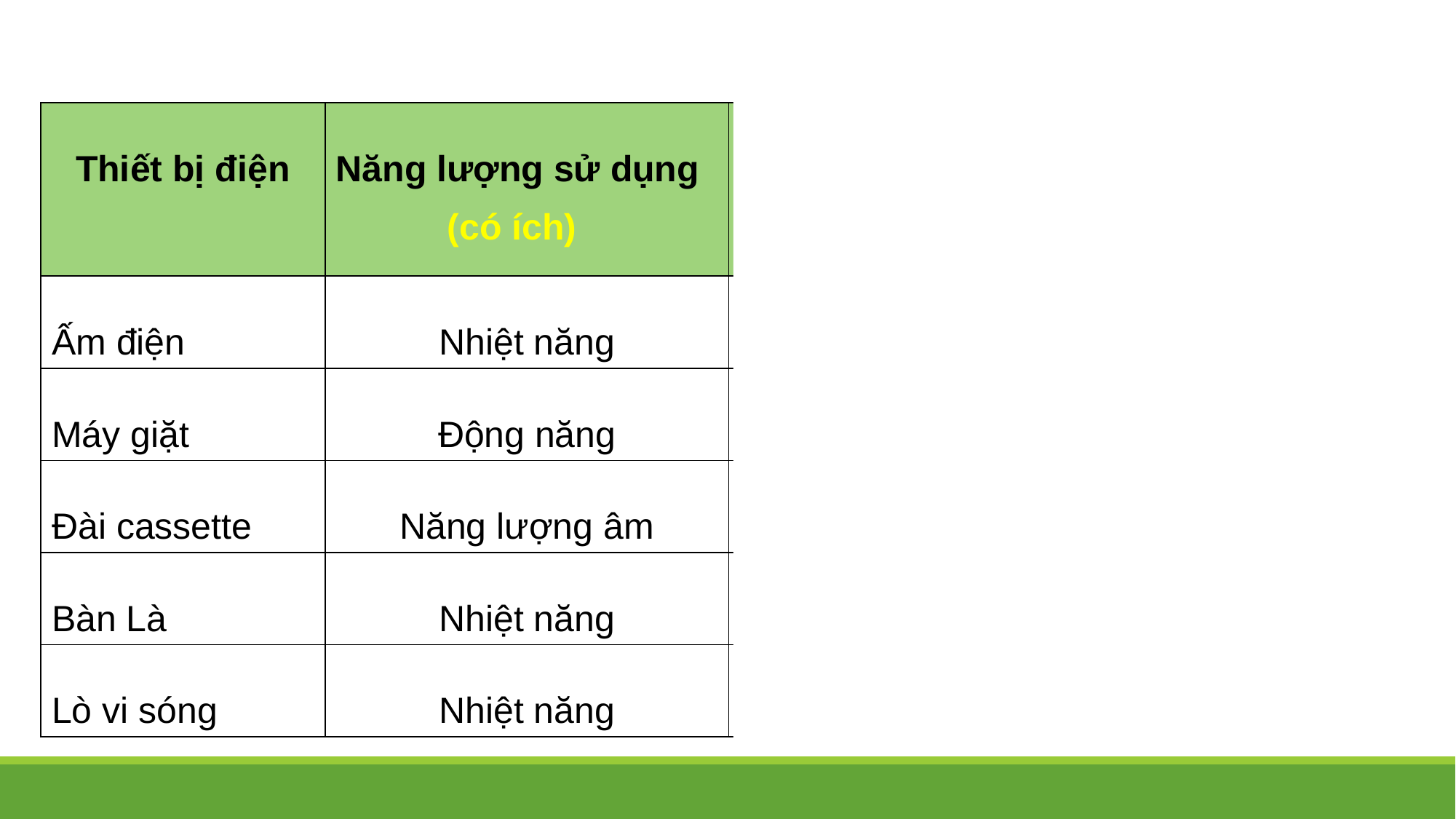

| Thiết bị điện | Năng lượng sử dụng |  |
| --- | --- | --- |
| Ấm điện | Nhiệt năng |  |
| Máy giặt | Động năng |  |
| Đài cassette | Năng lượng âm |  |
| Bàn Là | Nhiệt năng |  |
| Lò vi sóng | Nhiệt năng |  |
Năng lượng hao phí

(có ích)
Nhiệt năng, năng lượng âm
Nhiệt năng, năng lượng âm
Nhiệt năng
Nhiệt năng
Nhiệt năng, năng lượng âm